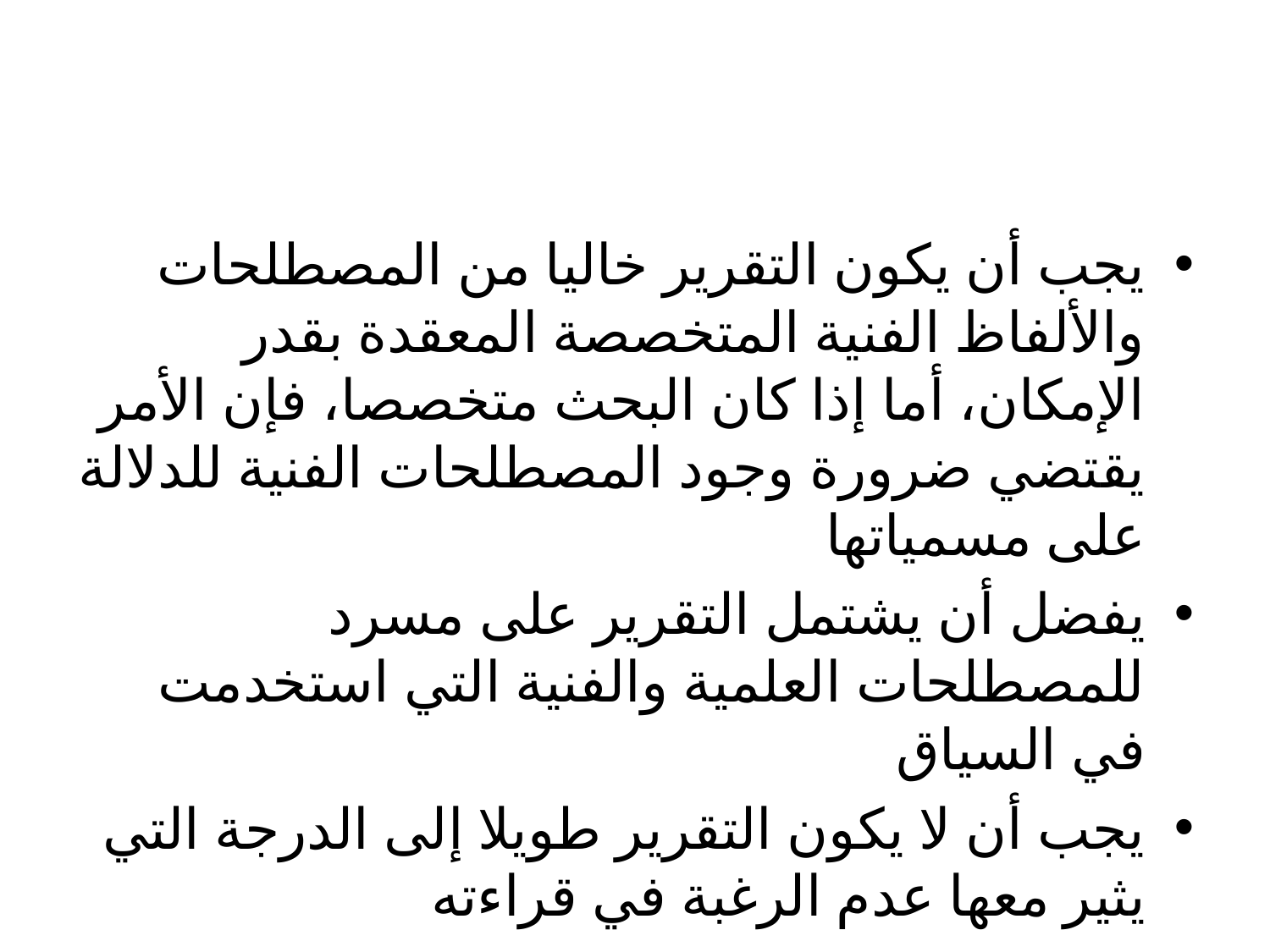

#
يجب أن يكون التقرير خاليا من المصطلحات والألفاظ الفنية المتخصصة المعقدة بقدر الإمكان، أما إذا كان البحث متخصصا، فإن الأمر يقتضي ضرورة وجود المصطلحات الفنية للدلالة على مسمياتها
يفضل أن يشتمل التقرير على مسرد للمصطلحات العلمية والفنية التي استخدمت في السياق
يجب أن لا يكون التقرير طويلا إلى الدرجة التي يثير معها عدم الرغبة في قراءته